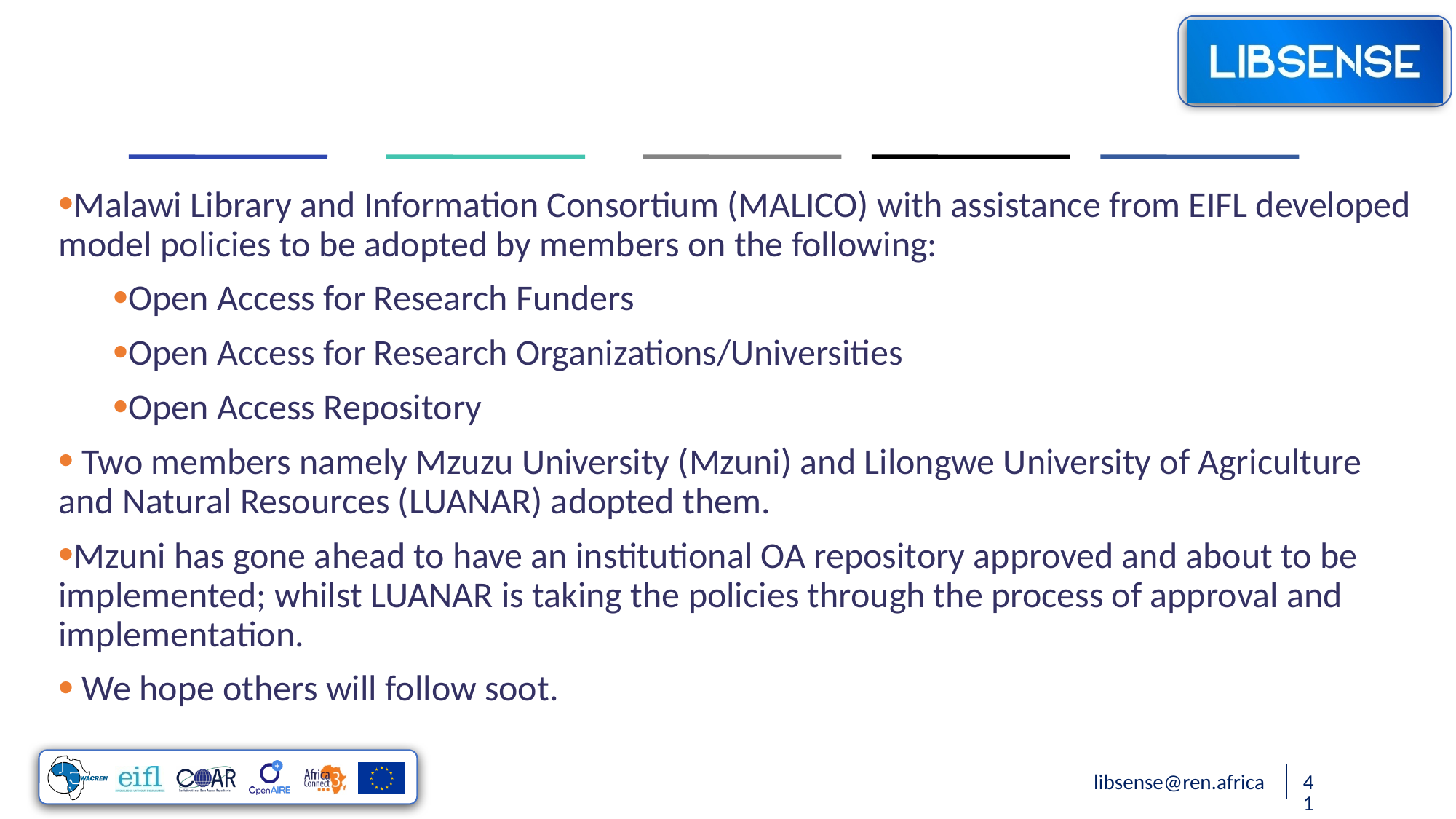

Malawi Library and Information Consortium (MALICO) with assistance from EIFL developed model policies to be adopted by members on the following:
Open Access for Research Funders
Open Access for Research Organizations/Universities
Open Access Repository
 Two members namely Mzuzu University (Mzuni) and Lilongwe University of Agriculture and Natural Resources (LUANAR) adopted them.
Mzuni has gone ahead to have an institutional OA repository approved and about to be implemented; whilst LUANAR is taking the policies through the process of approval and implementation.
 We hope others will follow soot.

libsense@ren.africa
41